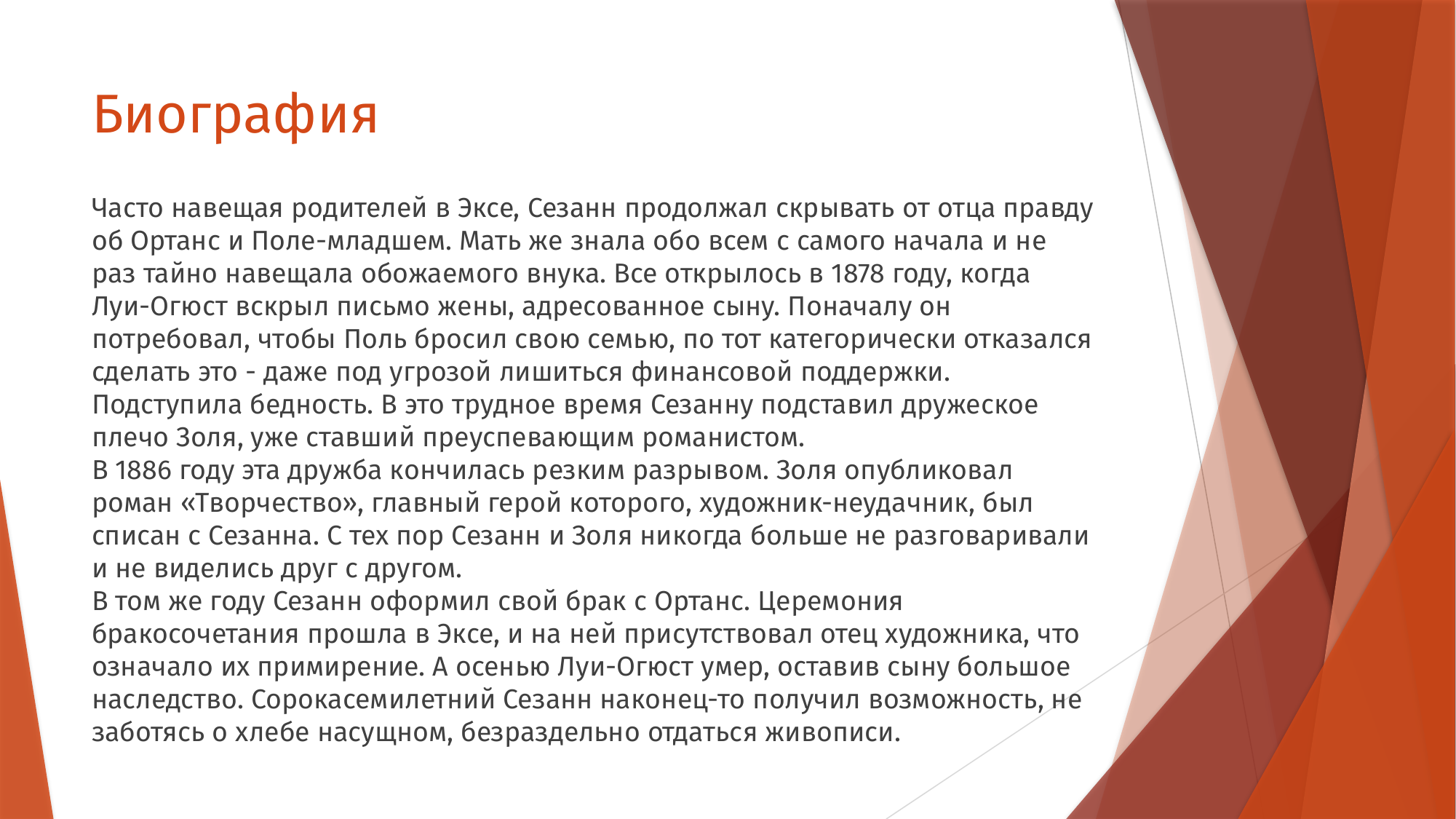

# Биография
Часто навещая родителей в Эксе, Сезанн продолжал скрывать от отца правду об Ортанс и Поле-младшем. Мать же знала обо всем с самого начала и не раз тайно навещала обожаемого внука. Все открылось в 1878 году, когда Луи-Огюст вскрыл письмо жены, адресованное сыну. Поначалу он потребовал, чтобы Поль бросил свою семью, по тот категорически отказался сделать это - даже под угрозой лишиться финансовой поддержки. Подступила бедность. В это трудное время Сезанну подставил дружеское плечо Золя, уже ставший преуспевающим романистом.
В 1886 году эта дружба кончилась резким разрывом. Золя опубликовал роман «Творчество», главный герой которого, художник-неудачник, был списан с Сезанна. С тех пор Сезанн и Золя никогда больше не разговаривали и не виделись друг с другом.
В том же году Сезанн оформил свой брак с Ортанс. Церемония бракосочетания прошла в Эксе, и на ней присутствовал отец художника, что означало их примирение. А осенью Луи-Огюст умер, оставив сыну большое наследство. Сорокасемилетний Сезанн наконец-то получил возможность, не заботясь о хлебе насущном, безраздельно отдаться живописи.